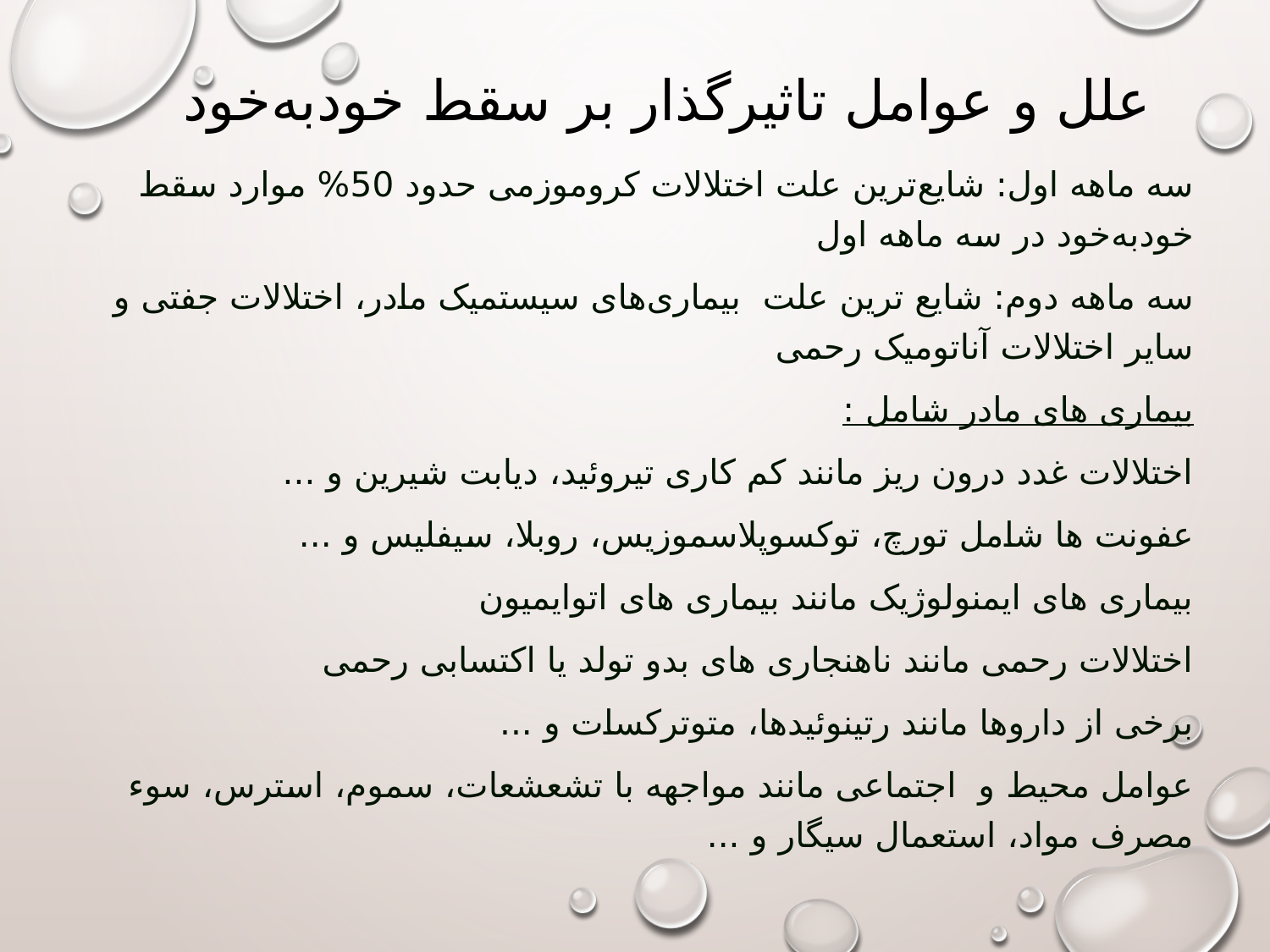

# علل و عوامل تاثیرگذار بر سقط خود‌به‌خود
سه ماهه اول: شایع‌ترین علت اختلالات کروموزمی حدود 50% موارد سقط خود‌به‌خود در سه ماهه اول
سه ماهه دوم: شایع ترین علت  بیماری‌های سیستمیک مادر، اختلالات جفتی و سایر اختلالات آناتومیک رحمی
بیماری های مادر شامل :
اختلالات غدد درون ریز مانند کم کاری تیروئید، دیابت شیرین و ...
عفونت ها شامل تورچ، توکسوپلاسموزیس، روبلا، سیفلیس و ...
بیماری های ایمنولوژیک مانند بیماری های اتوایمیون
اختلالات رحمی مانند ناهنجاری های بدو تولد یا اکتسابی رحمی
برخی از داروها مانند رتینوئیدها، متوترکسات و ...
عوامل محیط و  اجتماعی مانند مواجهه با تشعشعات، سموم، استرس، سوء مصرف مواد، استعمال سیگار و ...